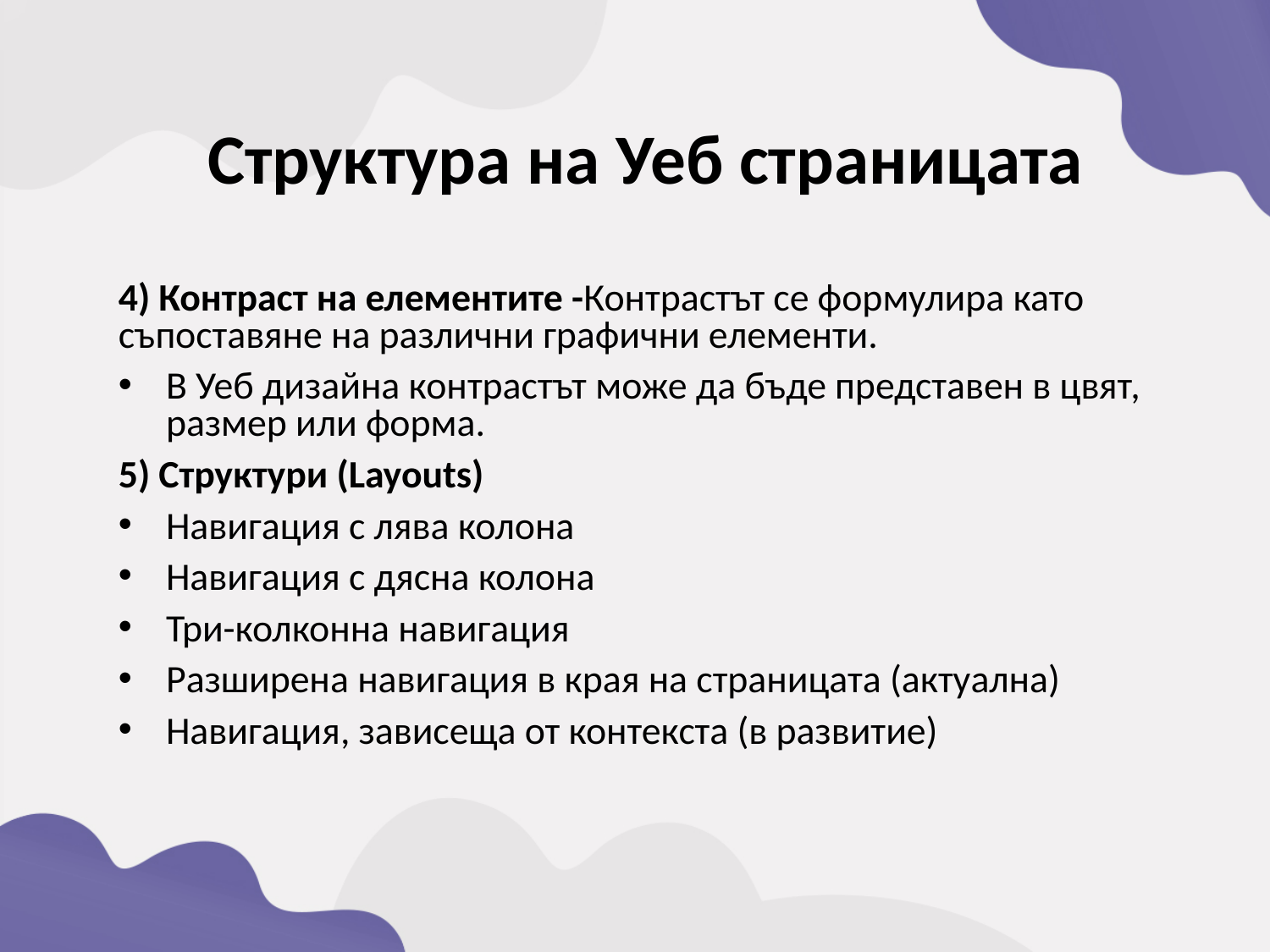

Структура на Уеб страницата

4) Контраст на елементите -Контрастът се формулира като съпоставяне на различни графични елементи.
В Уеб дизайна контрастът може да бъде представен в цвят, размер или форма.
5) Структури (Layouts)
Навигация с лява колона
Навигация с дясна колона
Три-колконна навигация
Разширена навигация в края на страницата (актуална)
Навигация, зависеща от контекста (в развитие)